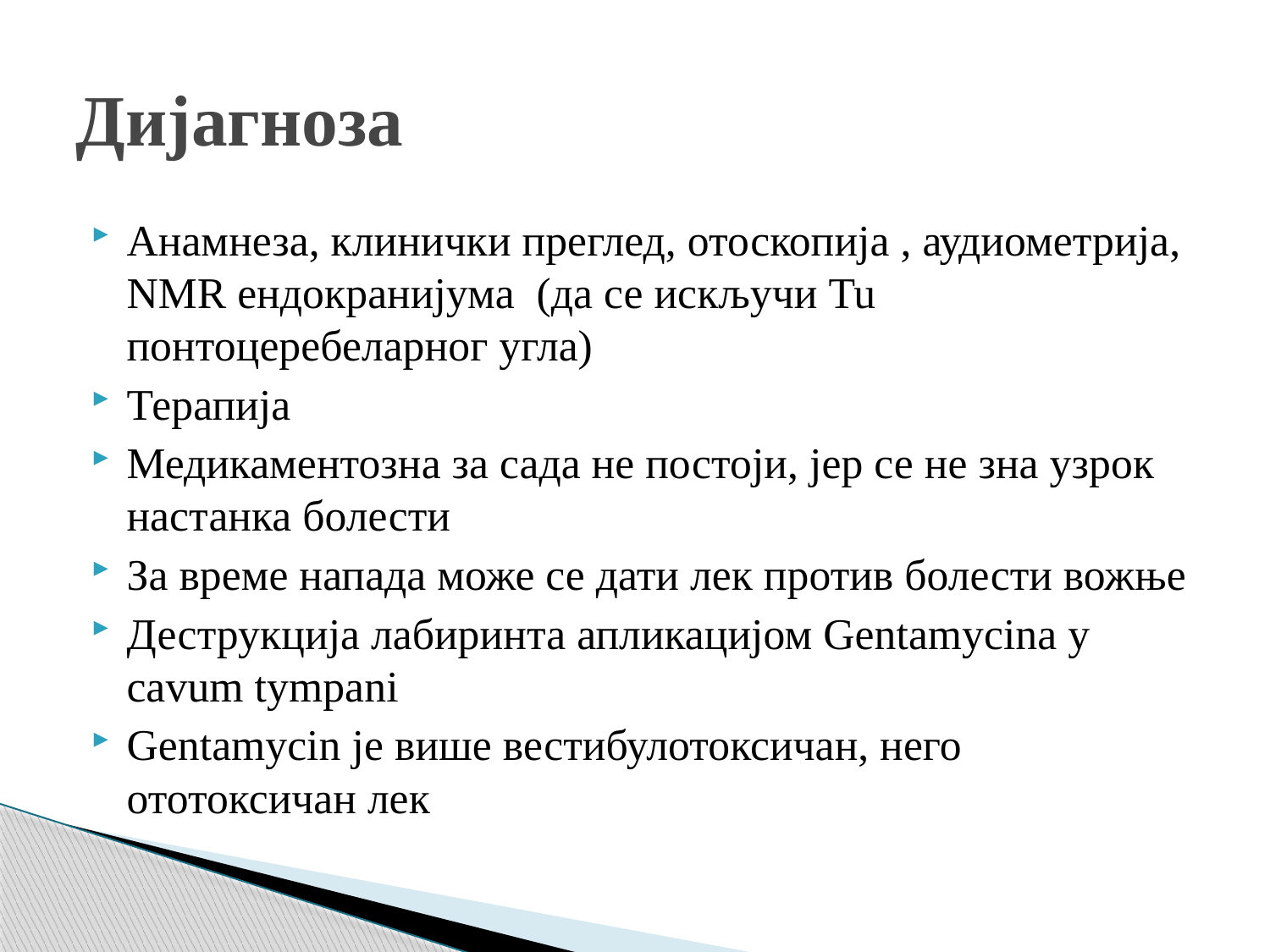

# Дијагноза
Анамнеза, клинички преглед, отоскопија , аудиометрија, NMR ендокранијума  (да се искључи Tu понтоцеребеларног угла)
Терапија
Медикаментозна за сада не постоји, јер се не зна узрок настанка болести
За време напада може се дати лек против болести вожње
Деструкција лабиринта апликацијом Gentamycina у cavum tympani
Gentamycin je више вестибулотоксичан, него ототоксичан лек